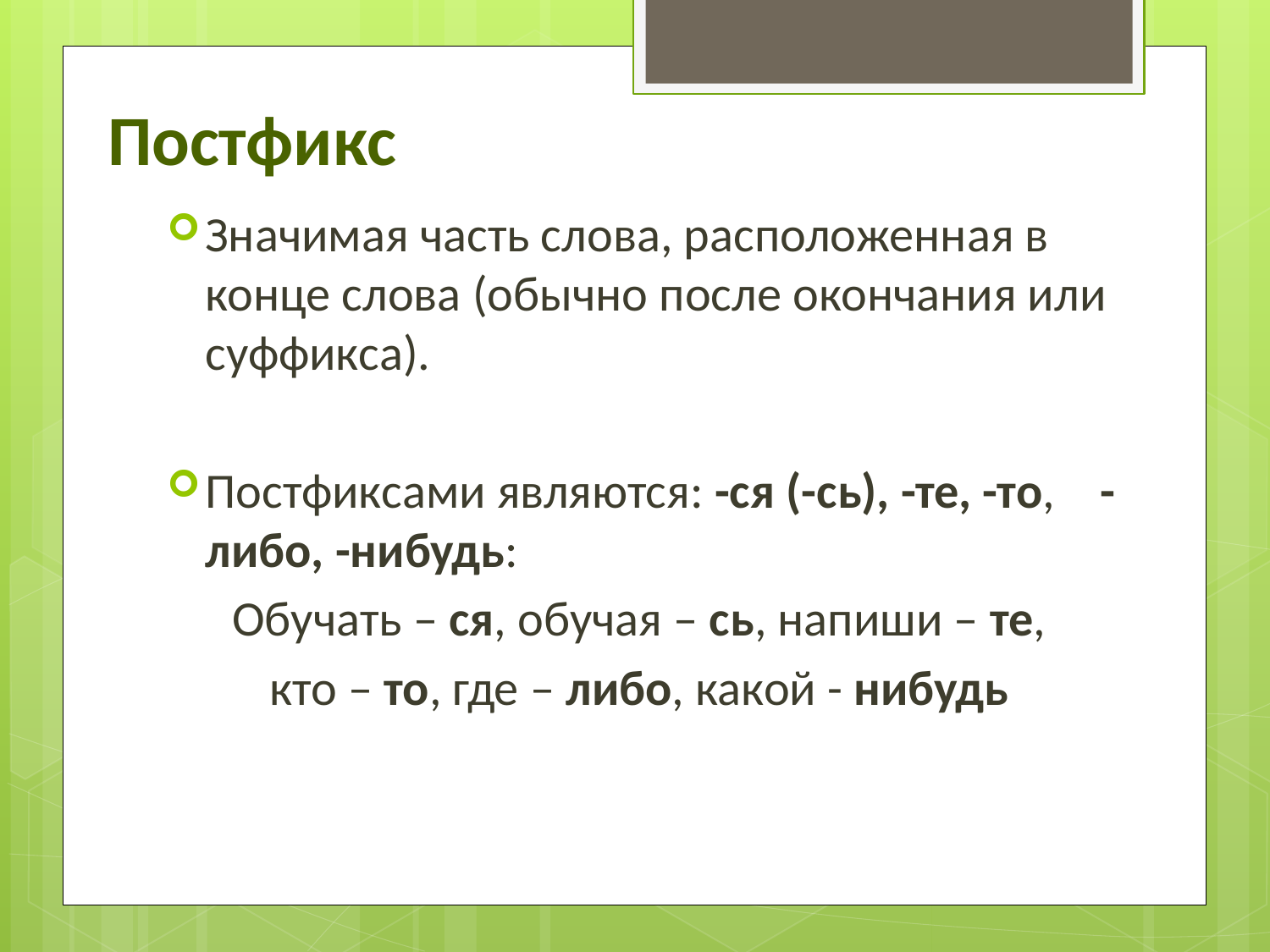

# Постфикс
Значимая часть слова, расположенная в конце слова (обычно после окончания или суффикса).

Постфиксами являются: -ся (-сь), -те, -то,    - либо, -нибудь:
Обучать – ся, обучая – сь, напиши – те,
кто – то, где – либо, какой - нибудь